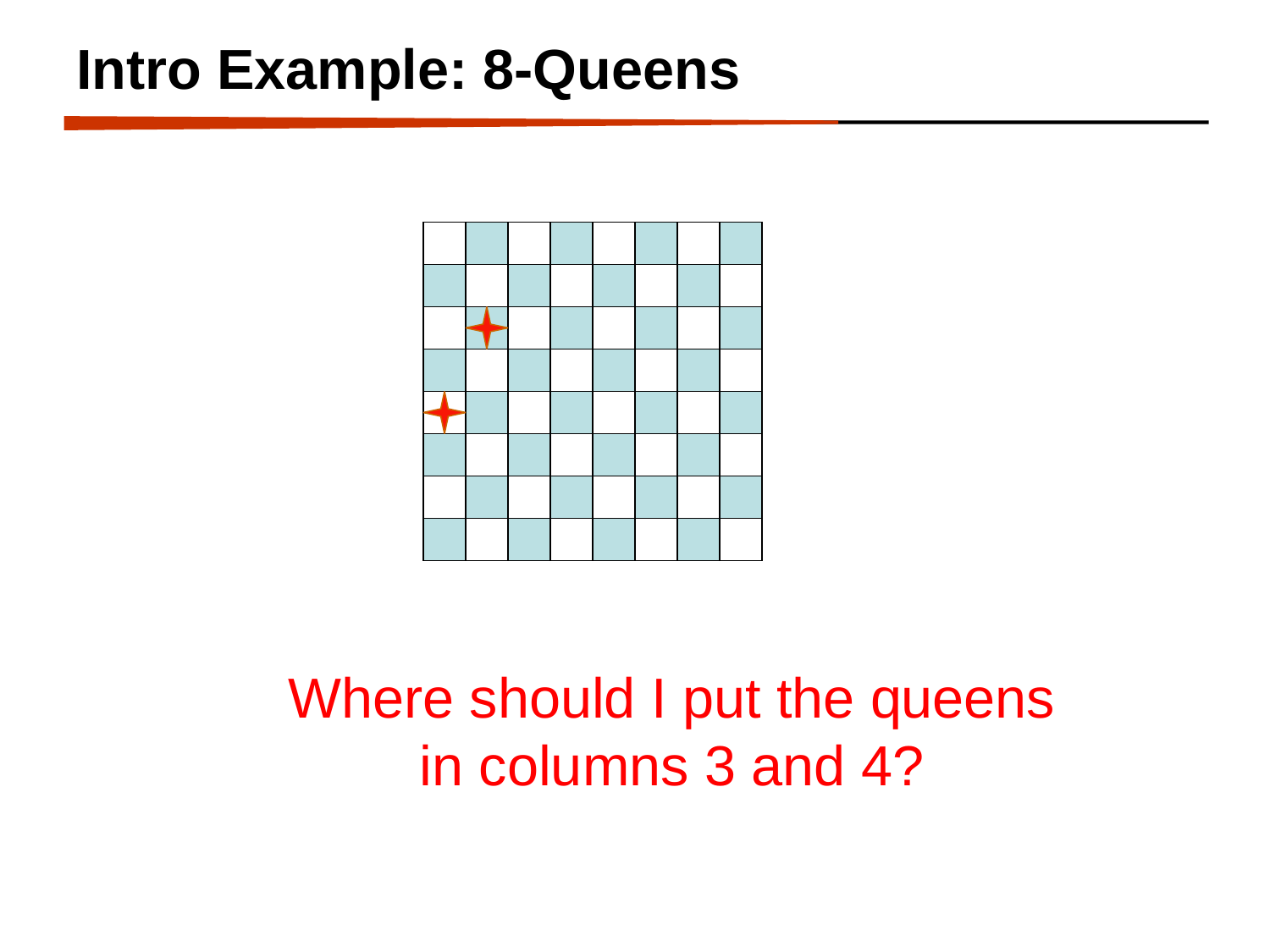

# Intro Example: 8-Queens

Where should I put the queens in columns 3 and 4?